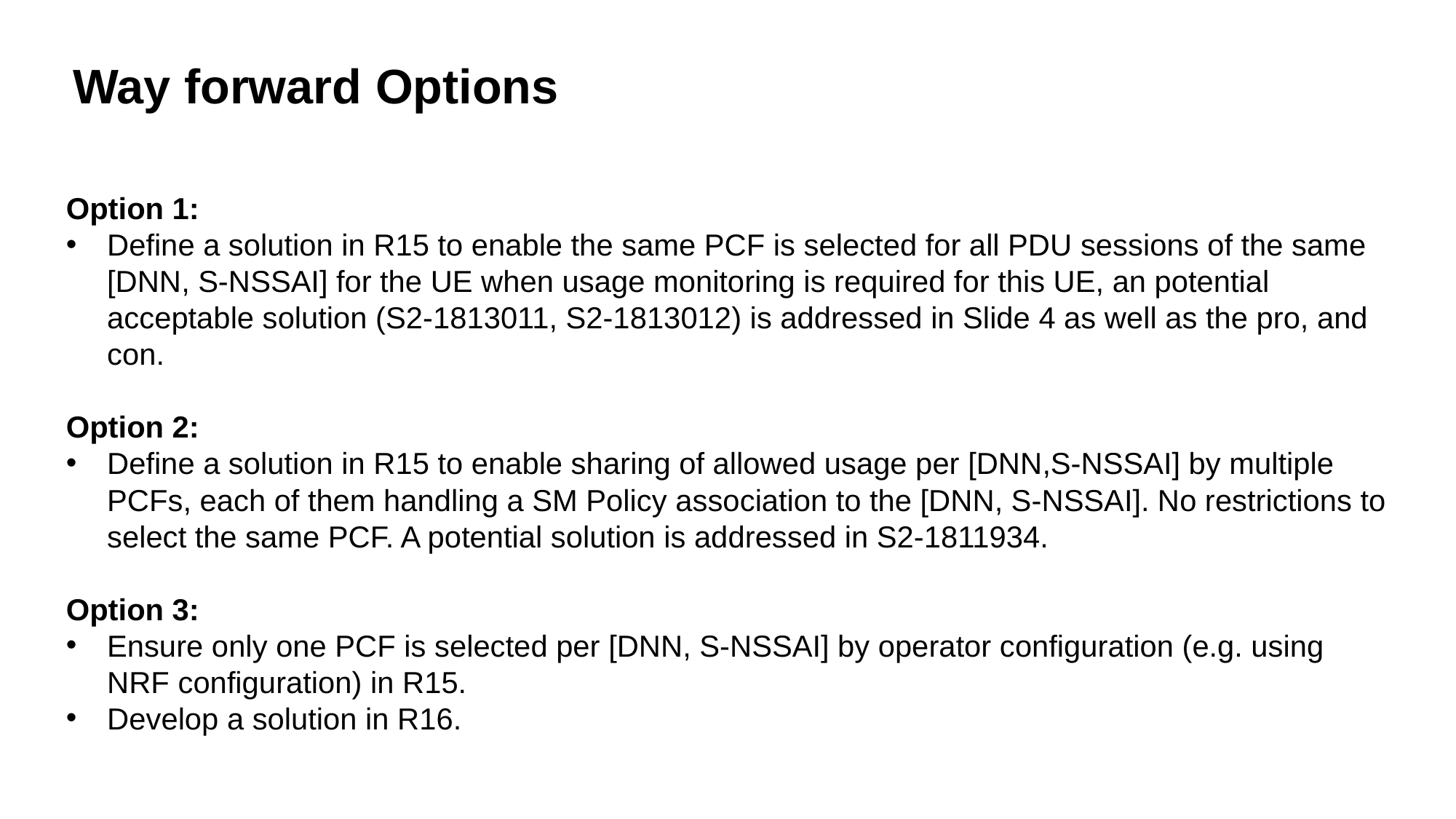

Way forward Options
Option 1:
Define a solution in R15 to enable the same PCF is selected for all PDU sessions of the same [DNN, S-NSSAI] for the UE when usage monitoring is required for this UE, an potential acceptable solution (S2-1813011, S2-1813012) is addressed in Slide 4 as well as the pro, and con.

Option 2:
Define a solution in R15 to enable sharing of allowed usage per [DNN,S-NSSAI] by multiple PCFs, each of them handling a SM Policy association to the [DNN, S-NSSAI]. No restrictions to select the same PCF. A potential solution is addressed in S2-1811934.

Option 3:
Ensure only one PCF is selected per [DNN, S-NSSAI] by operator configuration (e.g. using NRF configuration) in R15.
Develop a solution in R16.